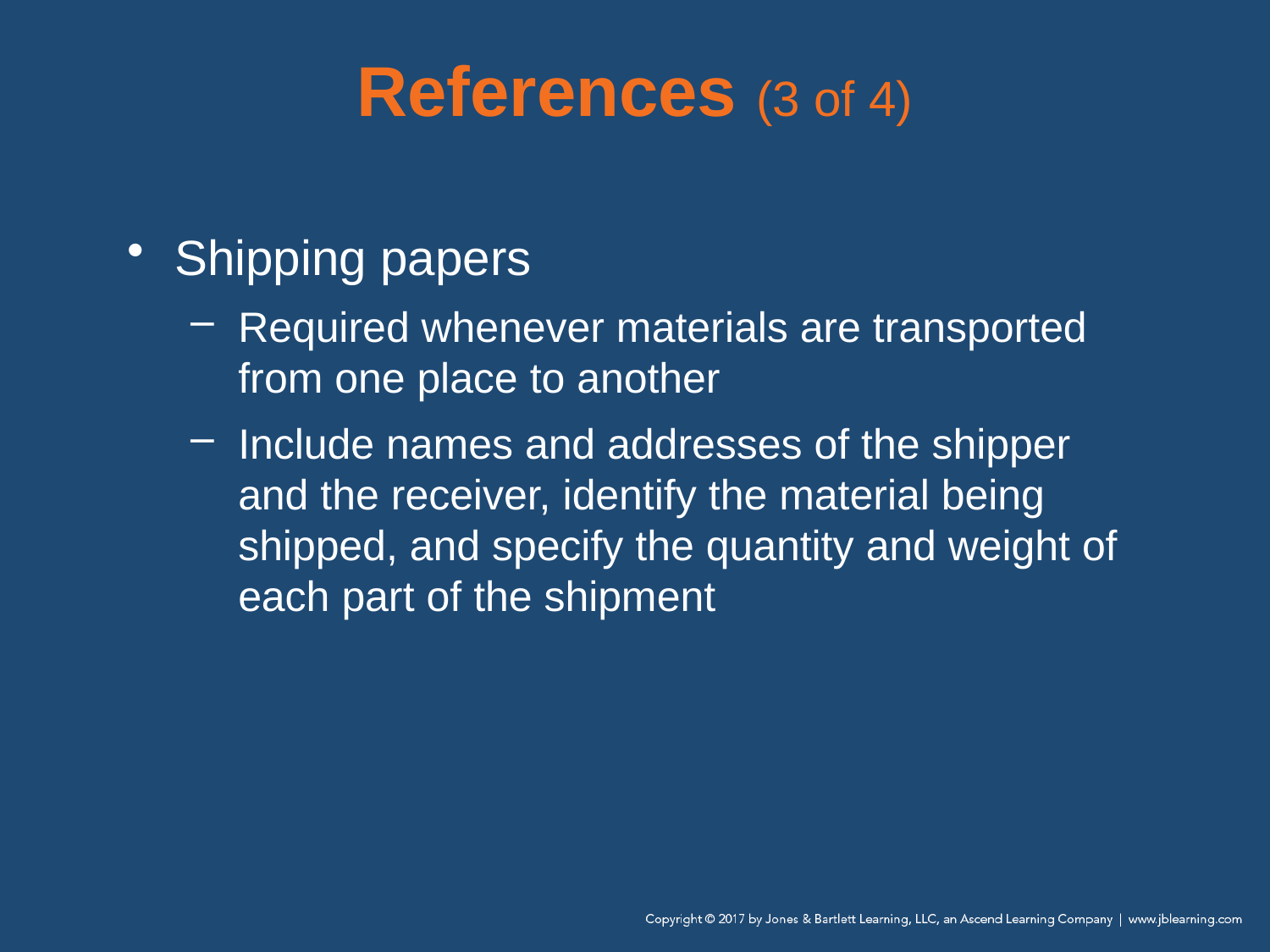

# References (3 of 4)
Shipping papers
Required whenever materials are transported from one place to another
Include names and addresses of the shipper and the receiver, identify the material being shipped, and specify the quantity and weight of each part of the shipment